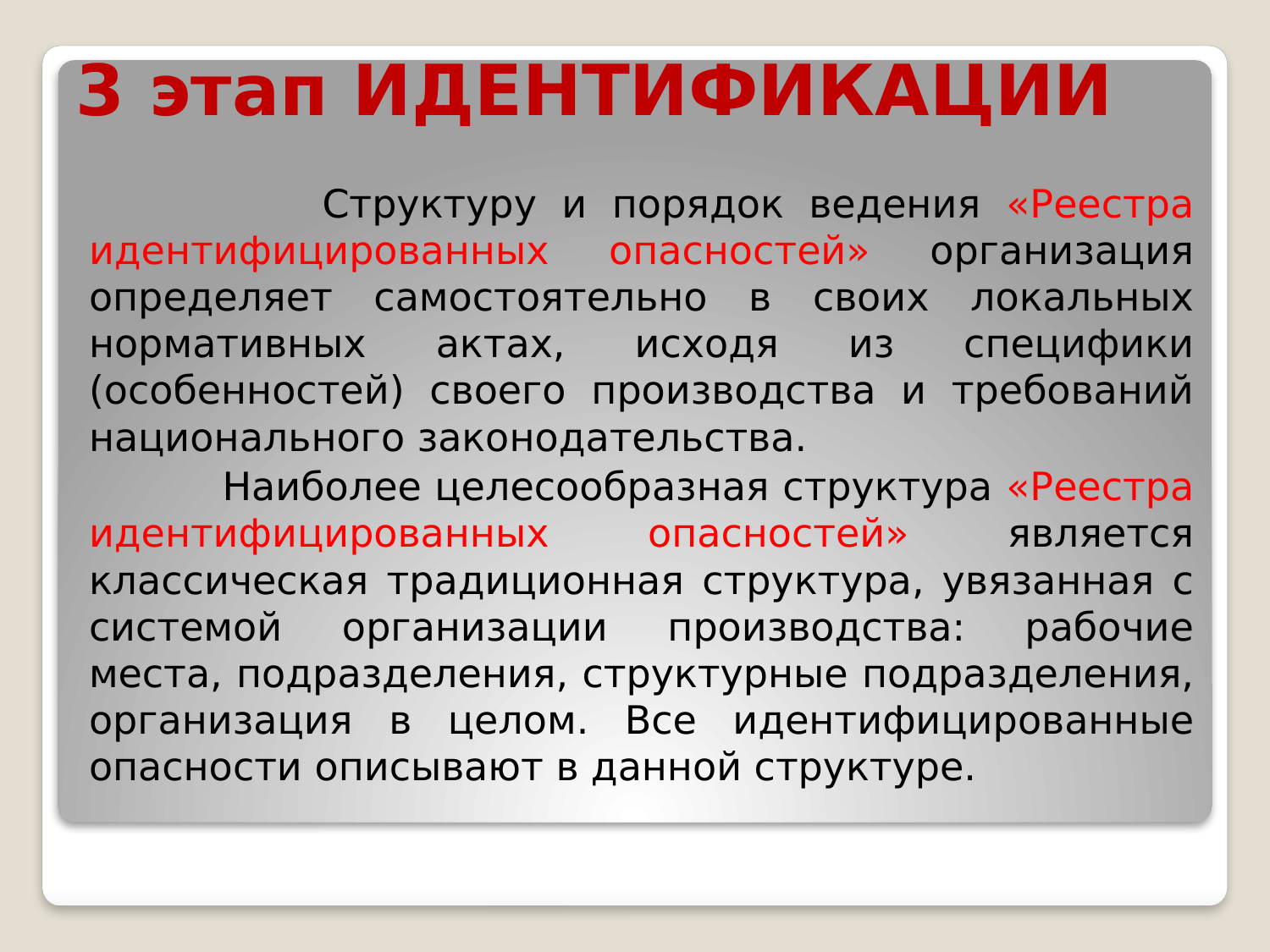

# 3 этап ИДЕНТИФИКАЦИИ
          Структуру и порядок ведения «Реестра идентифицированных опасностей» организация определяет самостоятельно в своих локальных нормативных актах, исходя из специфики (особенностей) своего производства и требований национального законодательства.
          Наиболее целесообразная структура «Реестра идентифицированных опасностей» является классическая традиционная структура, увязанная с системой организации производства: рабочие места, подразделения, структурные подразделения, организация в целом. Все идентифицированные опасности описывают в данной структуре.